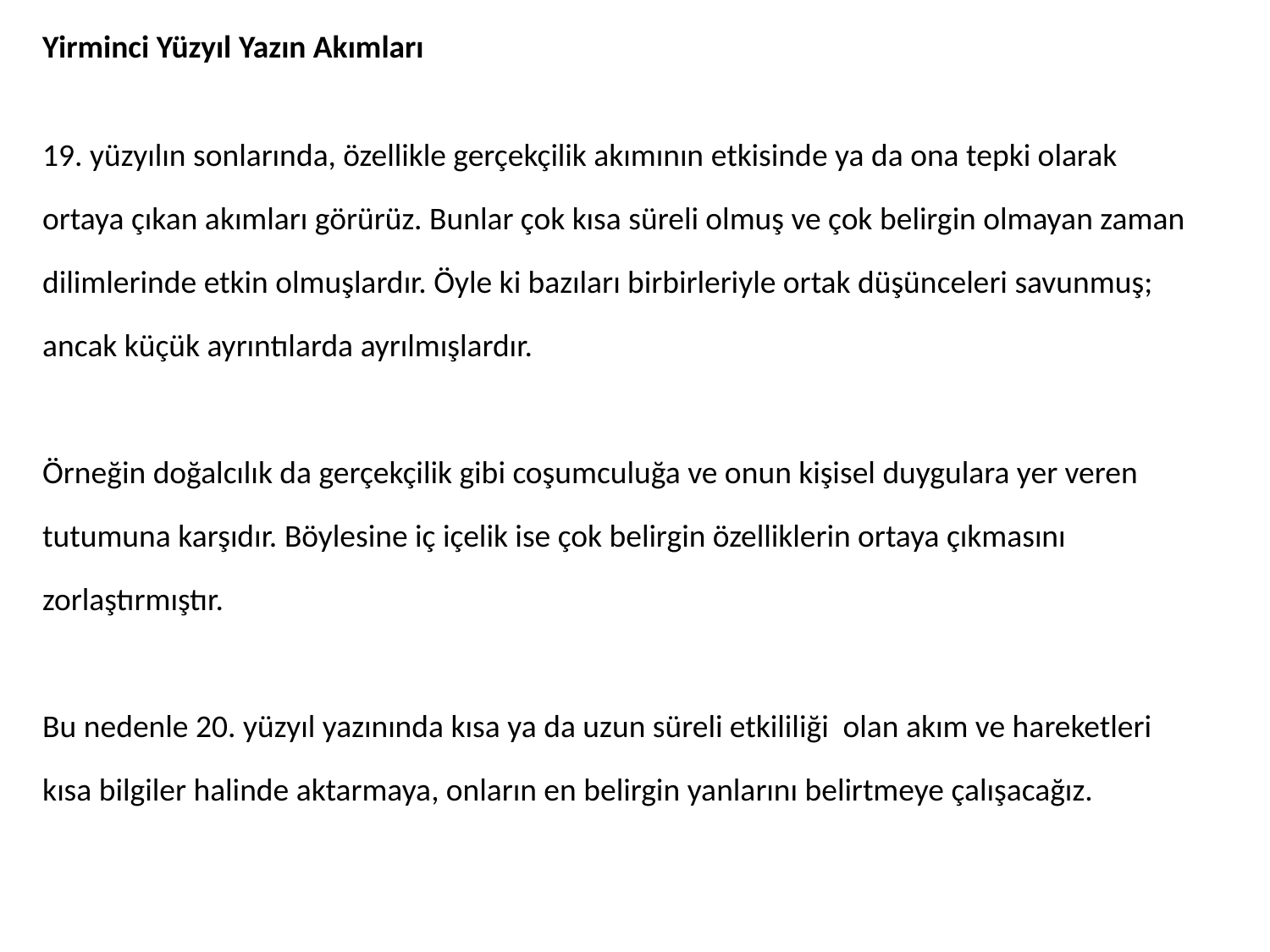

Yirminci Yüzyıl Yazın Akımları

19. yüzyılın sonlarında, özellikle gerçekçilik akımının etkisinde ya da ona tepki olarak
ortaya çıkan akımları görürüz. Bunlar çok kısa süreli olmuş ve çok belirgin olmayan zaman
dilimlerinde etkin olmuşlardır. Öyle ki bazıları birbirleriyle ortak düşünceleri savunmuş;
ancak küçük ayrıntılarda ayrılmışlardır.

Örneğin doğalcılık da gerçekçilik gibi coşumculuğa ve onun kişisel duygulara yer veren
tutumuna karşıdır. Böylesine iç içelik ise çok belirgin özelliklerin ortaya çıkmasını
zorlaştırmıştır.

Bu nedenle 20. yüzyıl yazınında kısa ya da uzun süreli etkililiği  olan akım ve hareketleri
kısa bilgiler halinde aktarmaya, onların en belirgin yanlarını belirtmeye çalışacağız.